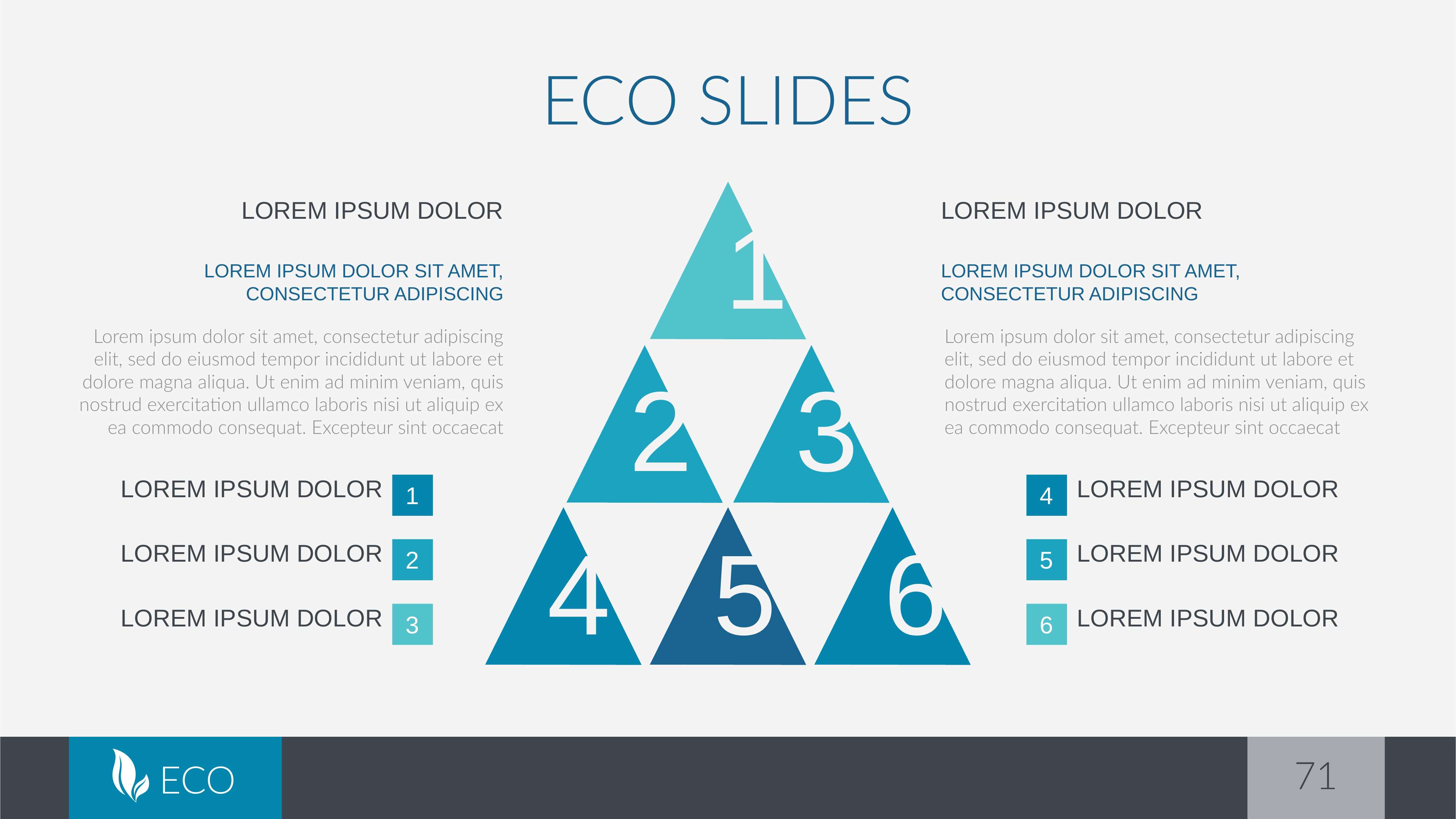

# ECO SLIDES

1

2
3

4
5
6
Lorem ipsum dolor
Lorem ipsum dolor sit amet, consectetur adipiscing
Lorem ipsum dolor
Lorem ipsum dolor sit amet, consectetur adipiscing
Lorem ipsum dolor sit amet, consectetur adipiscing elit, sed do eiusmod tempor incididunt ut labore et dolore magna aliqua. Ut enim ad minim veniam, quis nostrud exercitation ullamco laboris nisi ut aliquip ex ea commodo consequat. Excepteur sint occaecat
Lorem ipsum dolor sit amet, consectetur adipiscing elit, sed do eiusmod tempor incididunt ut labore et dolore magna aliqua. Ut enim ad minim veniam, quis nostrud exercitation ullamco laboris nisi ut aliquip ex ea commodo consequat. Excepteur sint occaecat
Lorem ipsum dolor

1
Lorem ipsum dolor

2
Lorem ipsum dolor

3
Lorem ipsum dolor

4
Lorem ipsum dolor

5
Lorem ipsum dolor

6
71